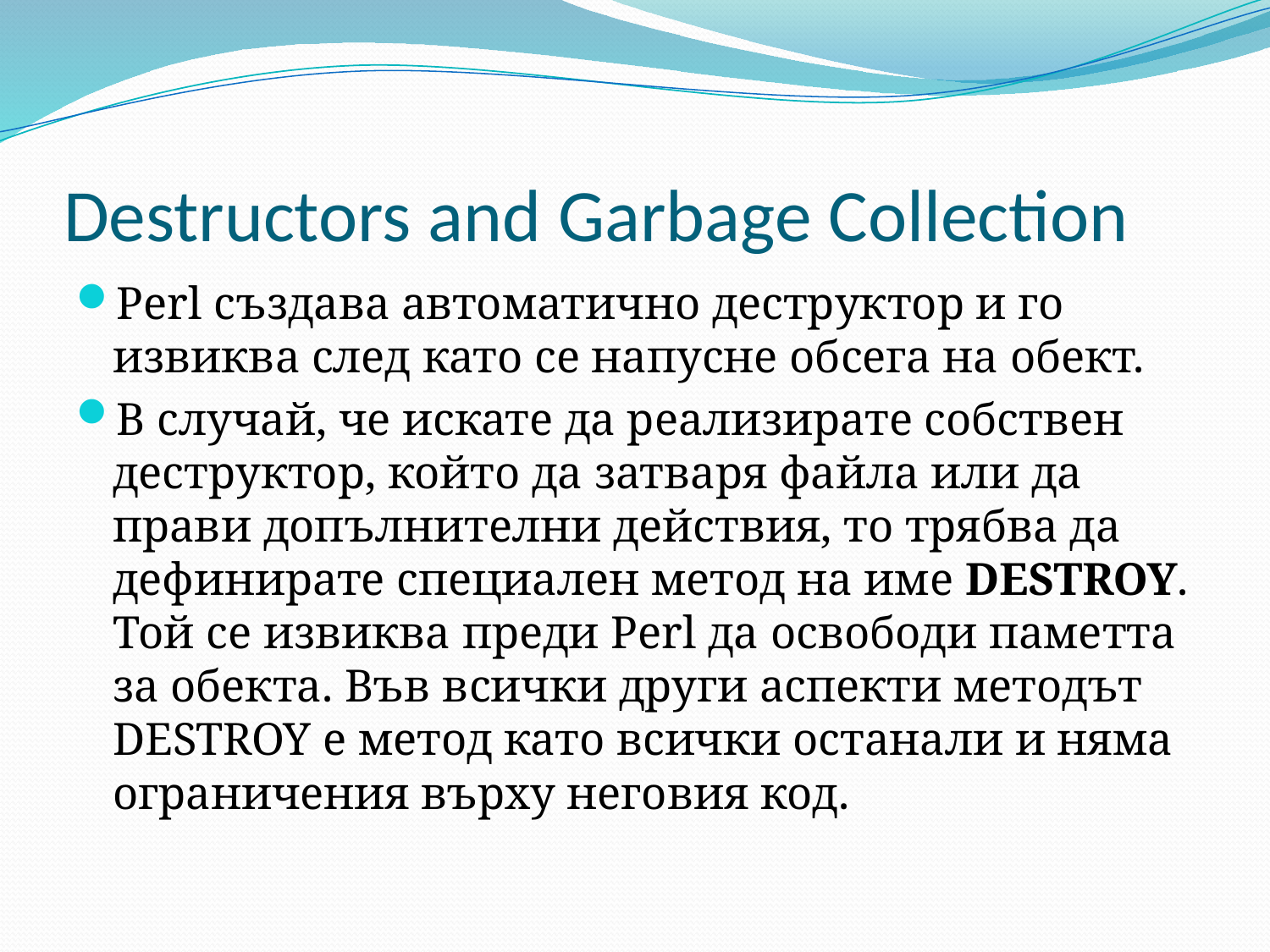

# Destructors and Garbage Collection
Perl създава автоматично деструктор и го извиква след като се напусне обсега на обект.
В случай, че искате да реализирате собствен деструктор, който да затваря файла или да прави допълнителни действия, то трябва да дефинирате специален метод на име DESTROY. Той се извиква преди Perl да освободи паметта за обекта. Във всички други аспекти методът DESTROY е метод като всички останали и няма ограничения върху неговия код.